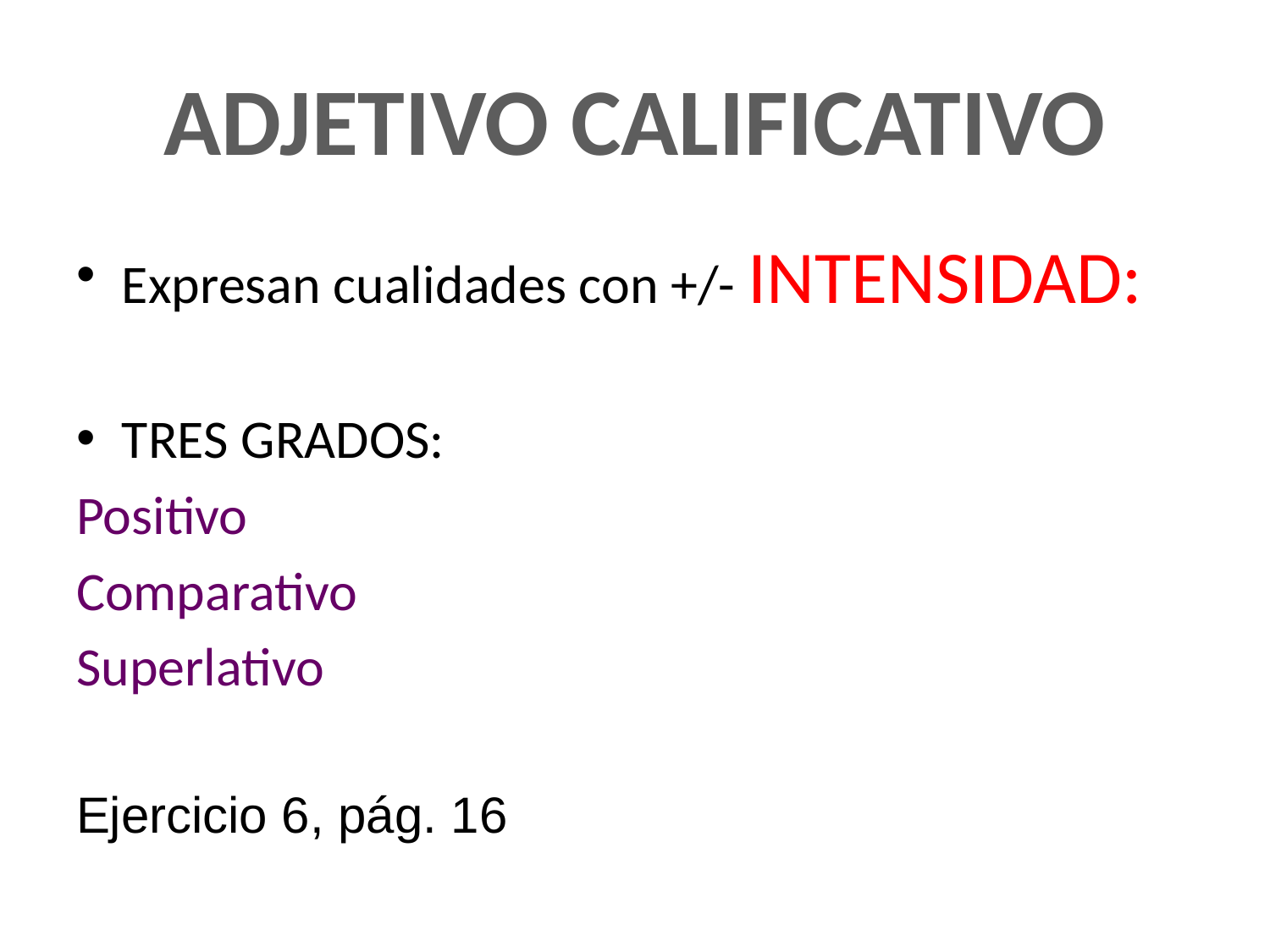

# ADJETIVO CALIFICATIVO
Expresan cualidades con +/- INTENSIDAD:

TRES GRADOS:
Positivo
Comparativo
Superlativo

Ejercicio 6, pág. 16